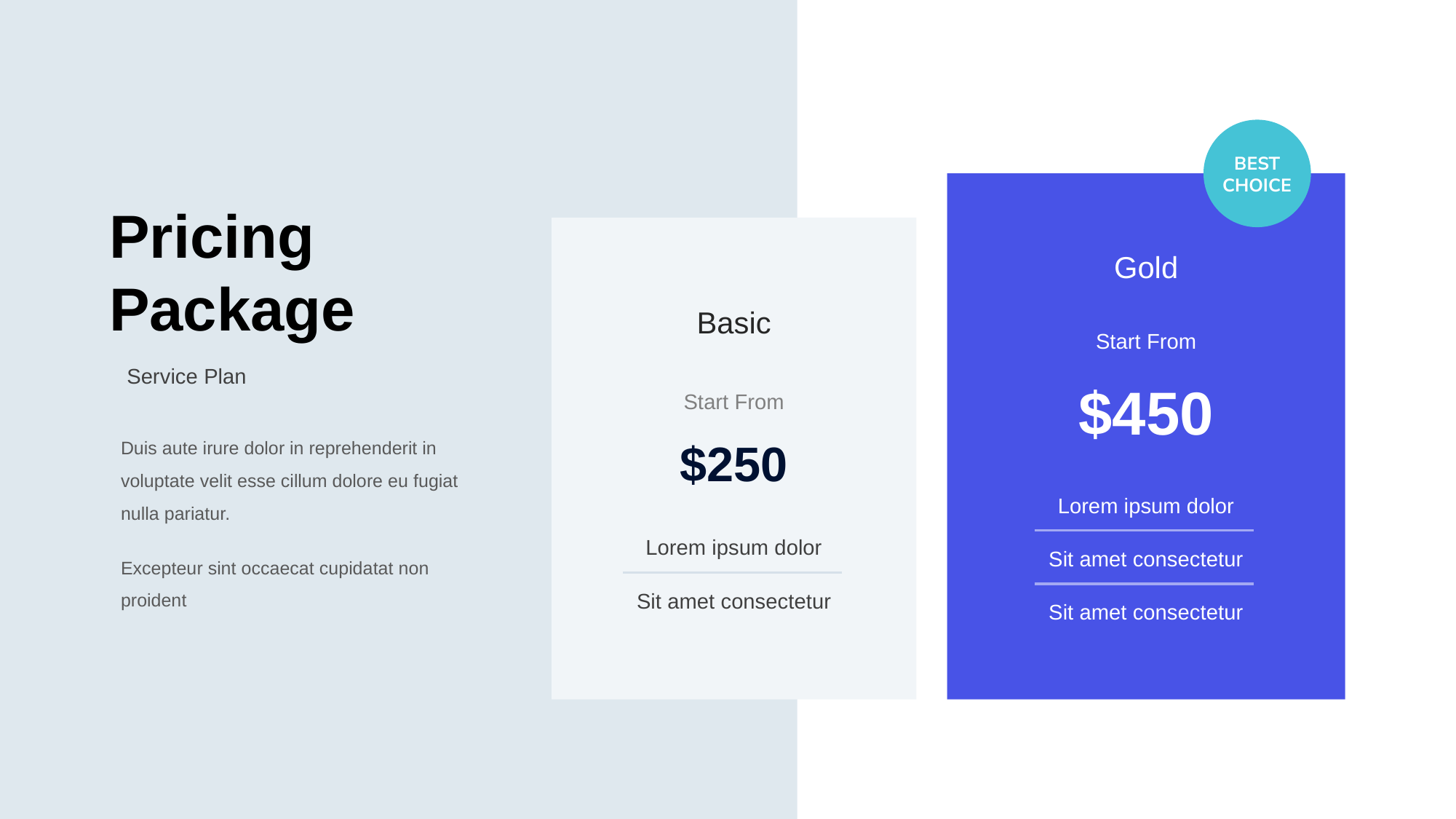

BEST CHOICE

Pricing
Package

Gold
Basic
Start From
Service Plan
$450
Start From
Duis aute irure dolor in reprehenderit in voluptate velit esse cillum dolore eu fugiat nulla pariatur.
Excepteur sint occaecat cupidatat non proident
$250
Lorem ipsum dolor
Lorem ipsum dolor
Sit amet consectetur
Sit amet consectetur
Sit amet consectetur